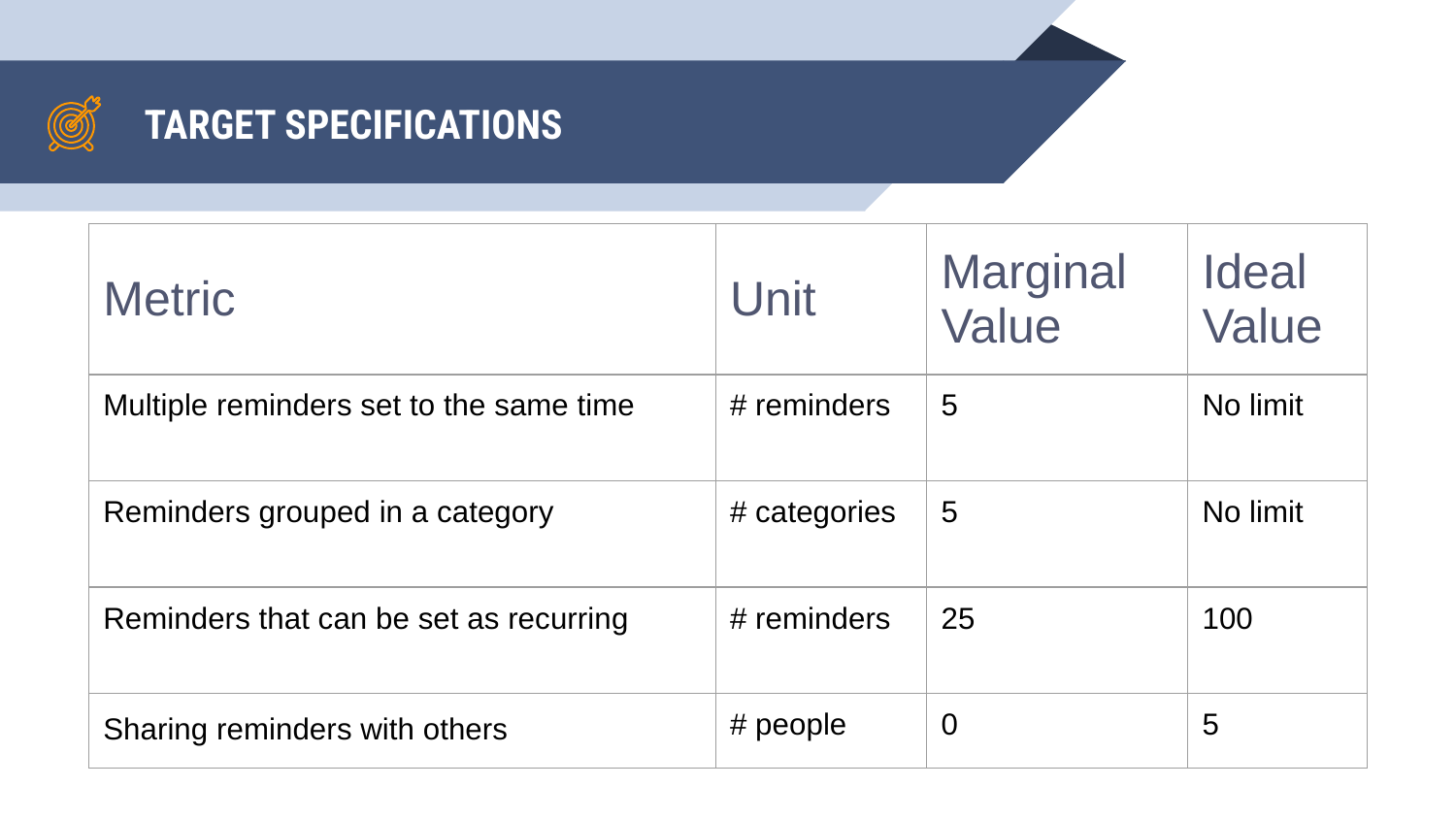

# TARGET SPECIFICATIONS

| Metric | Unit | Marginal Value | Ideal Value |
| --- | --- | --- | --- |
| Multiple reminders set to the same time | # reminders | 5 | No limit |
| Reminders grouped in a category | # categories | 5 | No limit |
| Reminders that can be set as recurring | # reminders | 25 | 100 |
| Sharing reminders with others | # people | 0 | 5 |